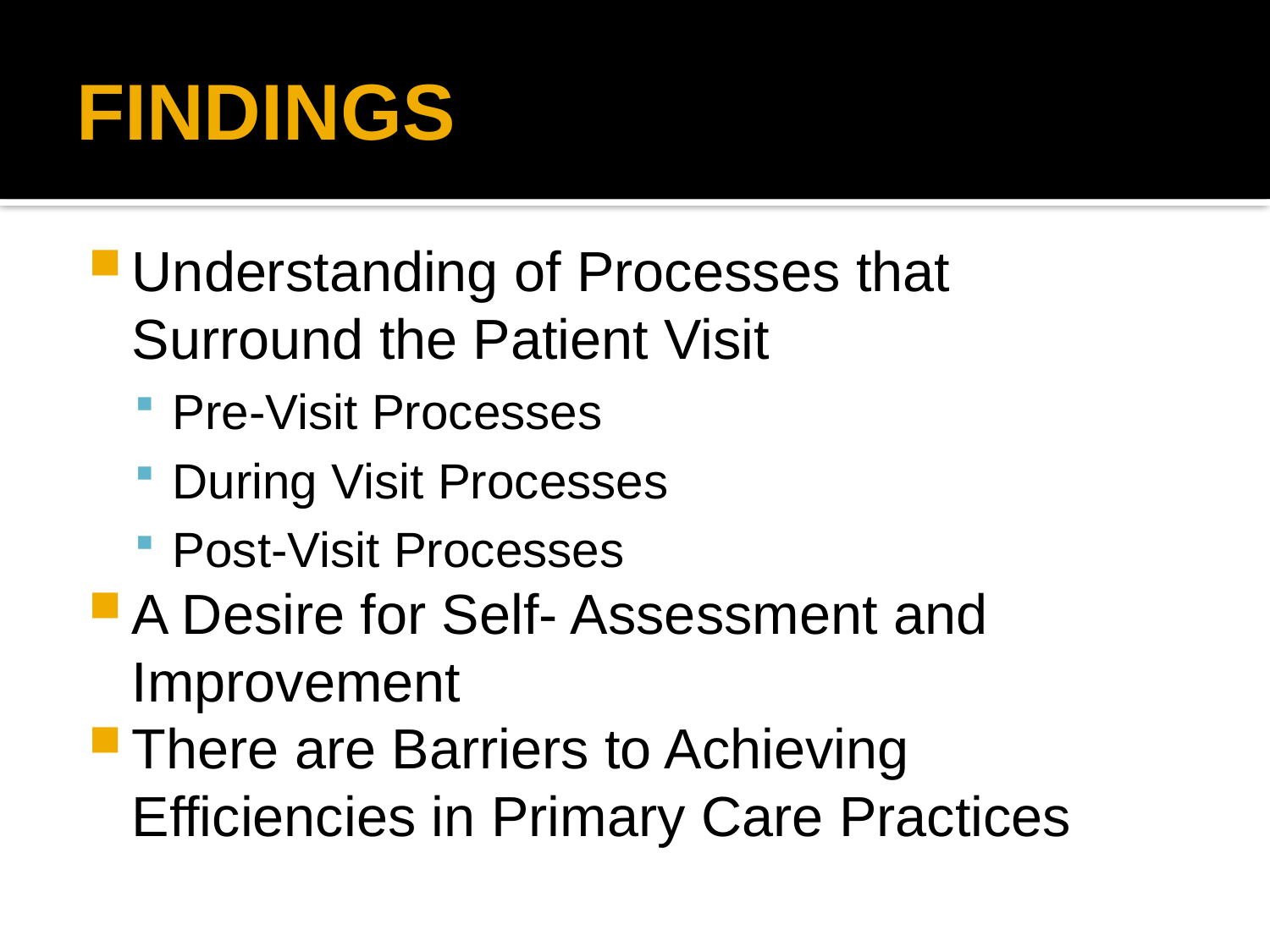

# FINDINGS
Understanding of Processes that Surround the Patient Visit
Pre-Visit Processes
During Visit Processes
Post-Visit Processes
A Desire for Self- Assessment and Improvement
There are Barriers to Achieving Efficiencies in Primary Care Practices